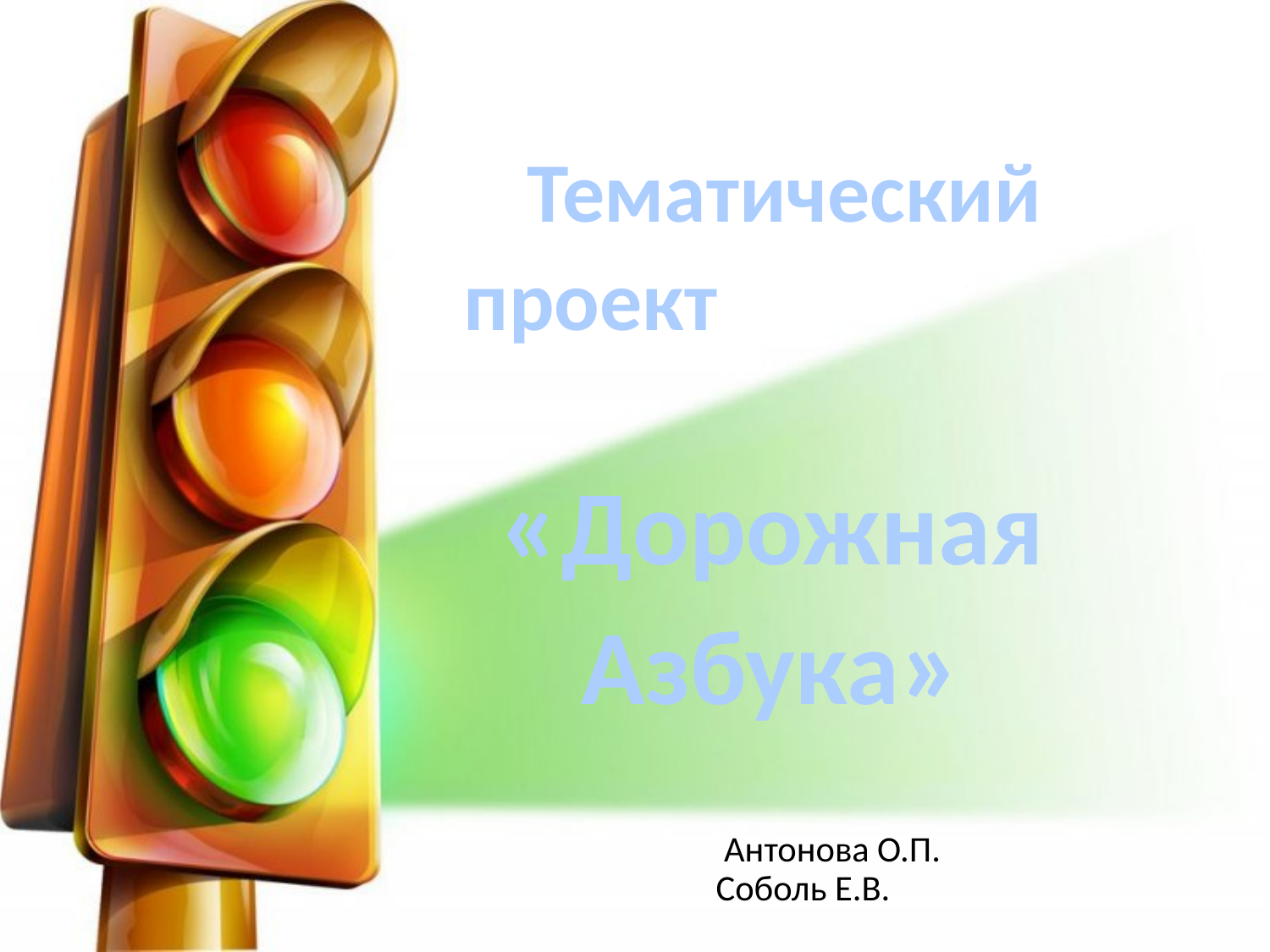

Тематический проект                              «Дорожная
Азбука»
# Антонова О.П. Соболь Е.В.